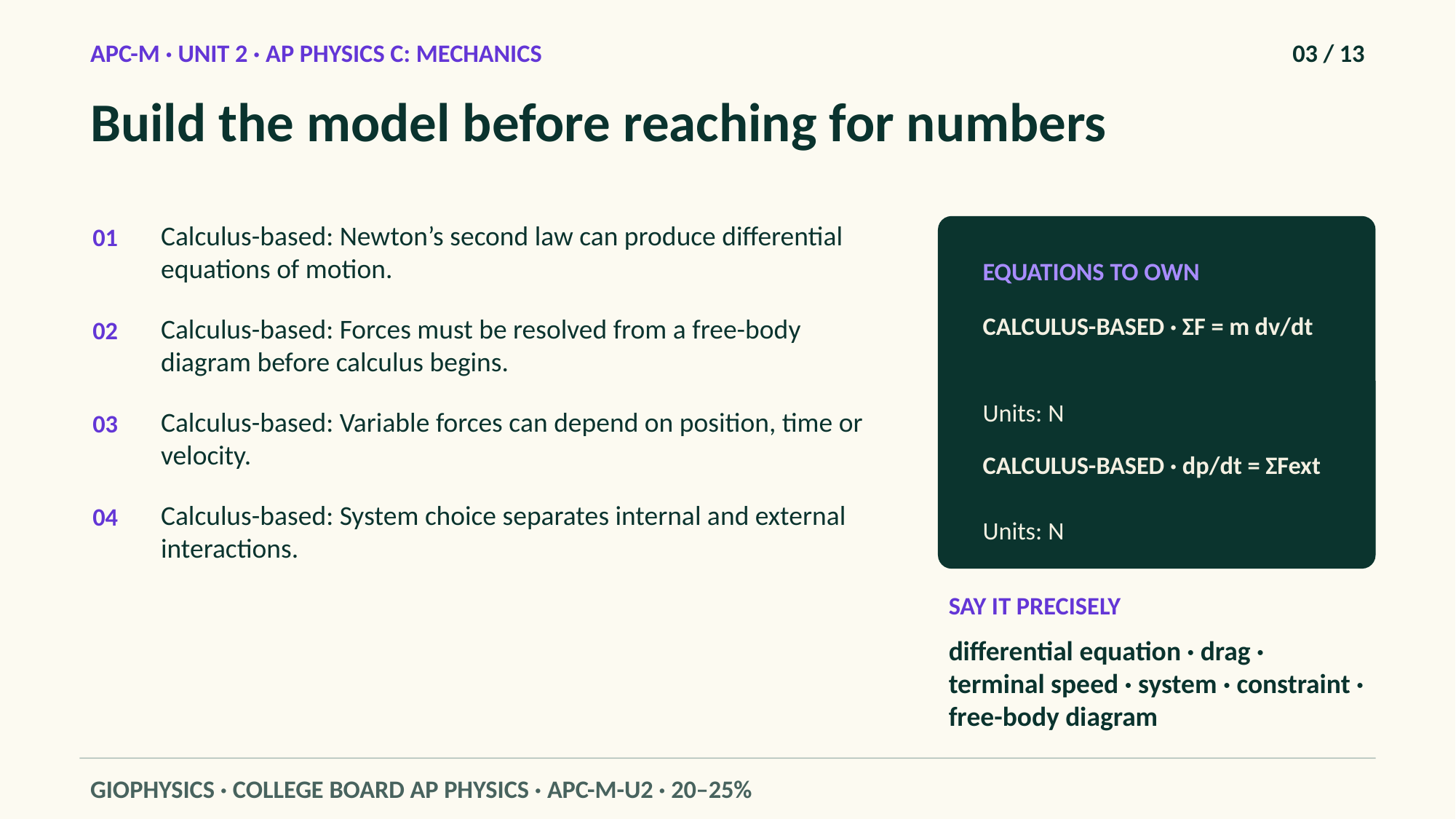

APC-M · UNIT 2 · AP PHYSICS C: MECHANICS
03 / 13
Build the model before reaching for numbers
Calculus-based: Newton’s second law can produce differential equations of motion.
01

EQUATIONS TO OWN
CALCULUS-BASED · ΣF = m dv/dt
Calculus-based: Forces must be resolved from a free-body diagram before calculus begins.
02
Units: N
Calculus-based: Variable forces can depend on position, time or velocity.
03
CALCULUS-BASED · dp/dt = ΣFext
Calculus-based: System choice separates internal and external interactions.
04
Units: N
SAY IT PRECISELY
differential equation · drag · terminal speed · system · constraint · free-body diagram

GIOPHYSICS · COLLEGE BOARD AP PHYSICS · APC-M-U2 · 20–25%